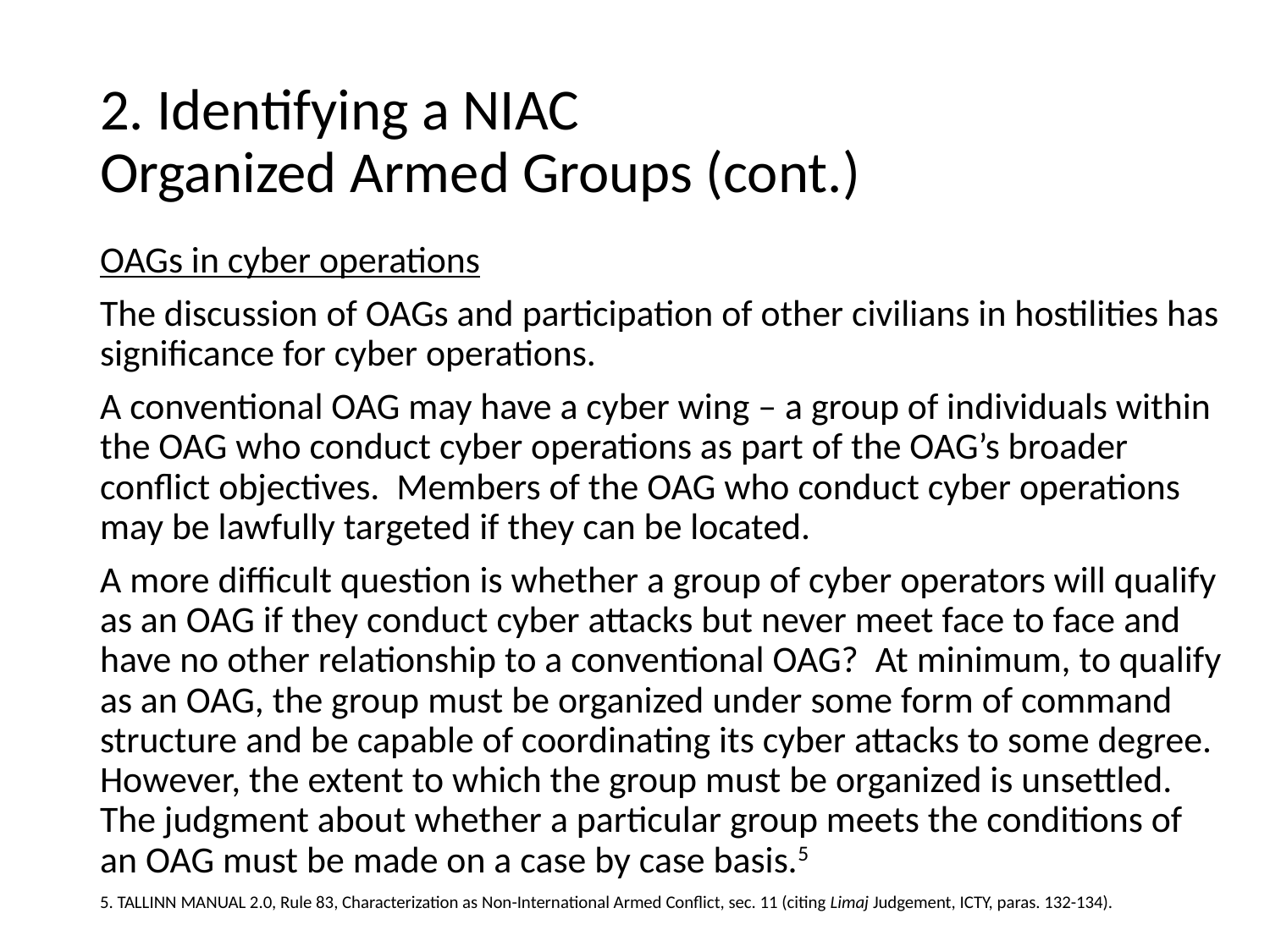

# 2. Identifying a NIAC Organized Armed Groups (cont.)
OAGs in cyber operations
The discussion of OAGs and participation of other civilians in hostilities has significance for cyber operations.
A conventional OAG may have a cyber wing – a group of individuals within the OAG who conduct cyber operations as part of the OAG’s broader conflict objectives.  Members of the OAG who conduct cyber operations may be lawfully targeted if they can be located.
A more difficult question is whether a group of cyber operators will qualify as an OAG if they conduct cyber attacks but never meet face to face and have no other relationship to a conventional OAG?  At minimum, to qualify as an OAG, the group must be organized under some form of command structure and be capable of coordinating its cyber attacks to some degree.  However, the extent to which the group must be organized is unsettled.  The judgment about whether a particular group meets the conditions of an OAG must be made on a case by case basis.5
5. TALLINN MANUAL 2.0, Rule 83, Characterization as Non-International Armed Conflict, sec. 11 (citing Limaj Judgement, ICTY, paras. 132-134).